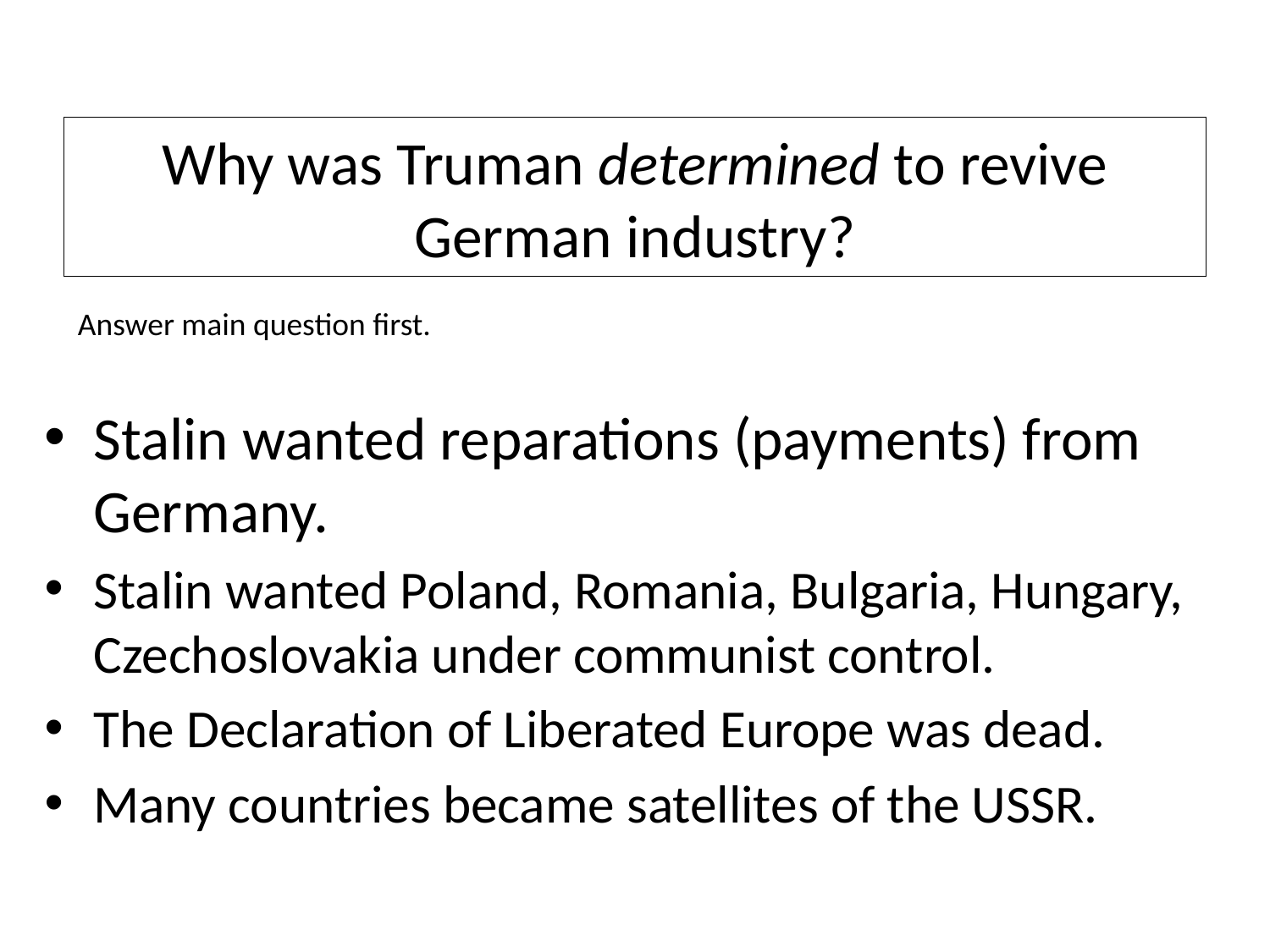

# Why was Truman determined to revive German industry?
Answer main question first.
Stalin wanted reparations (payments) from Germany.
Stalin wanted Poland, Romania, Bulgaria, Hungary, Czechoslovakia under communist control.
The Declaration of Liberated Europe was dead.
Many countries became satellites of the USSR.